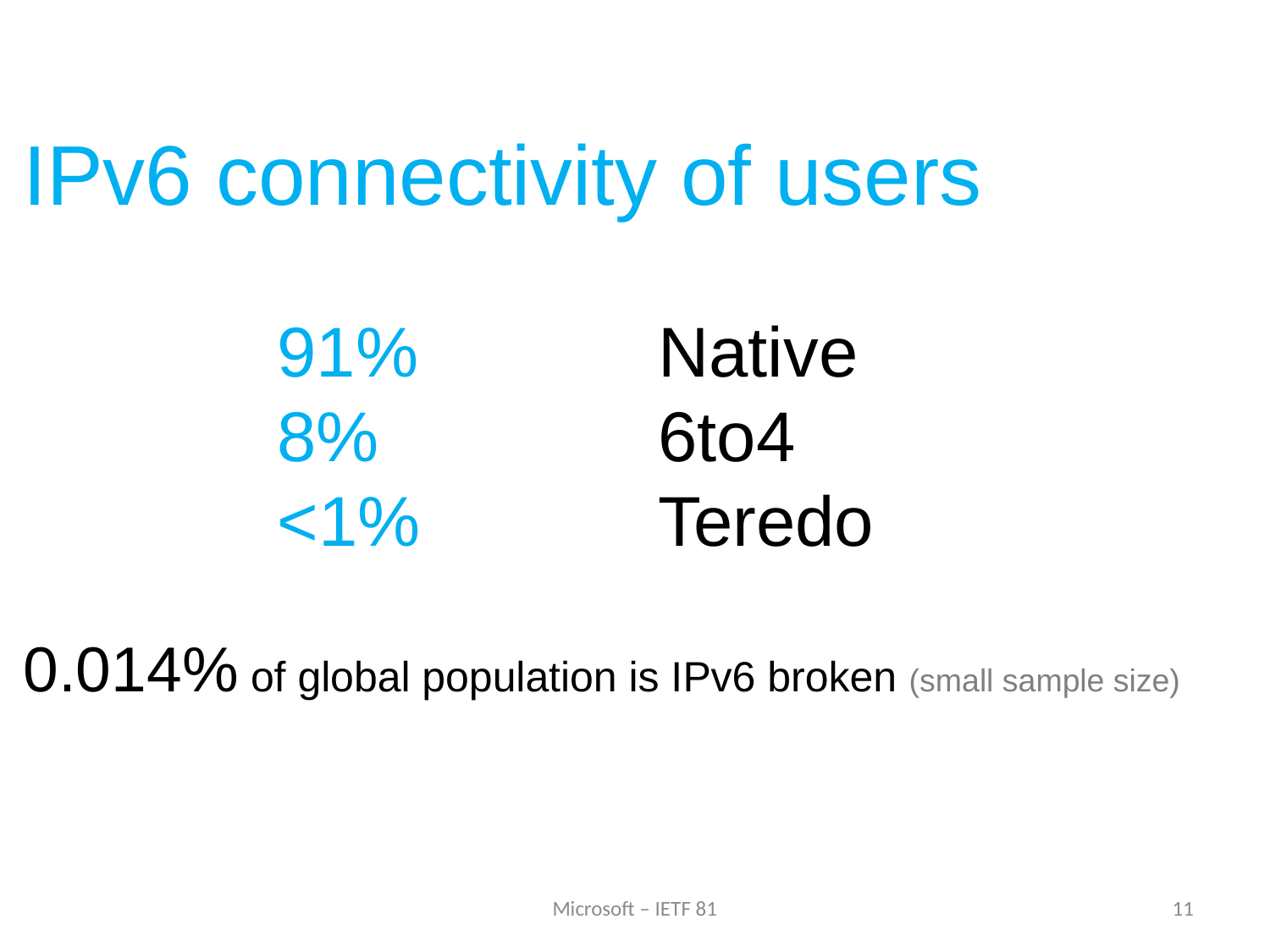

# IPv6 connectivity of users 91% 		Native 8% 			6to4 <1% 		Teredo 0.014% of global population is IPv6 broken (small sample size)
Microsoft – IETF 81
11